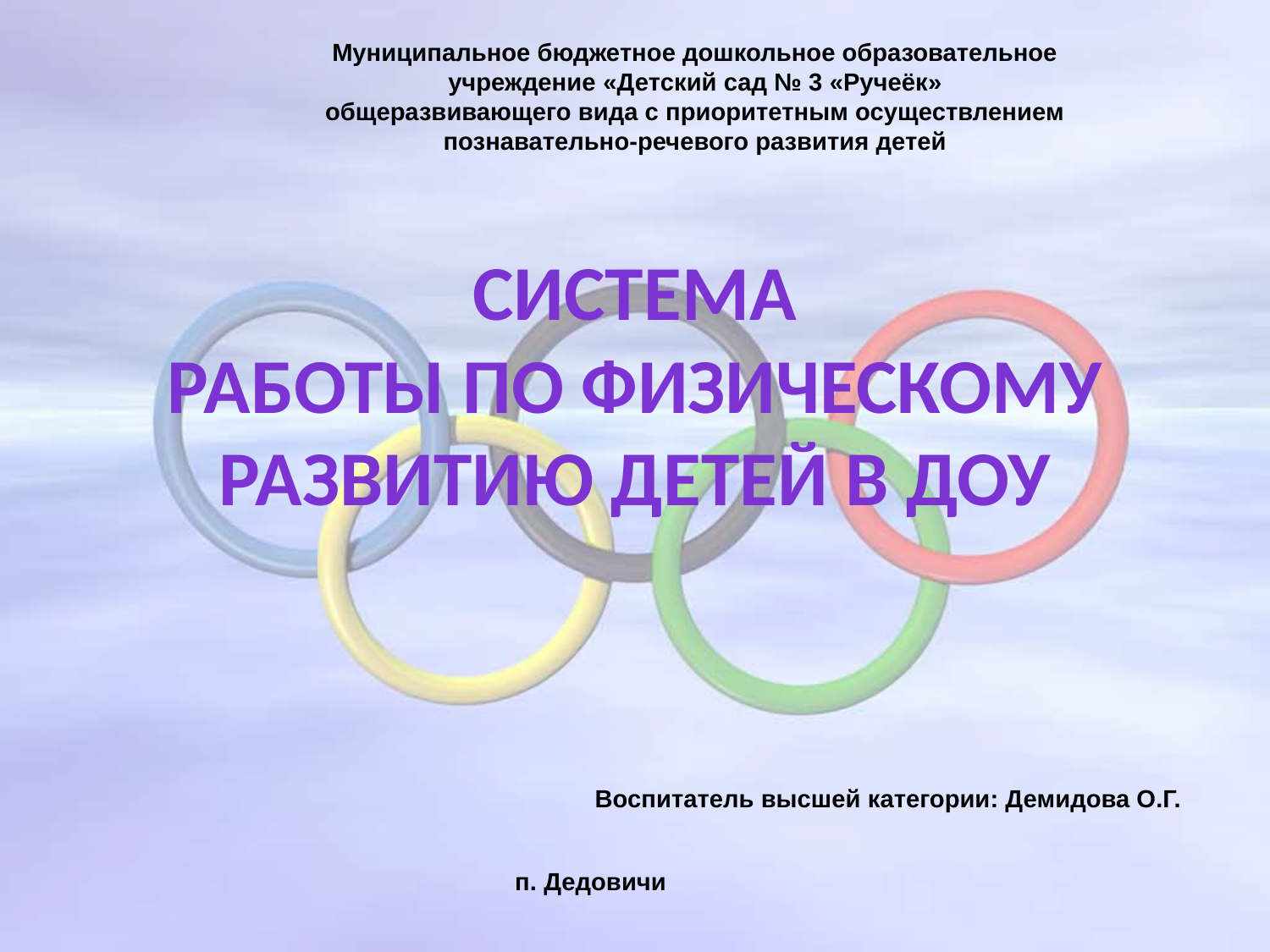

Муниципальное бюджетное дошкольное образовательное
учреждение «Детский сад № 3 «Ручеёк»
общеразвивающего вида с приоритетным осуществлением
познавательно-речевого развития детей

Система
Работы по физическому развитию детей в доу
Воспитатель высшей категории: Демидова О.Г.
п. Дедовичи